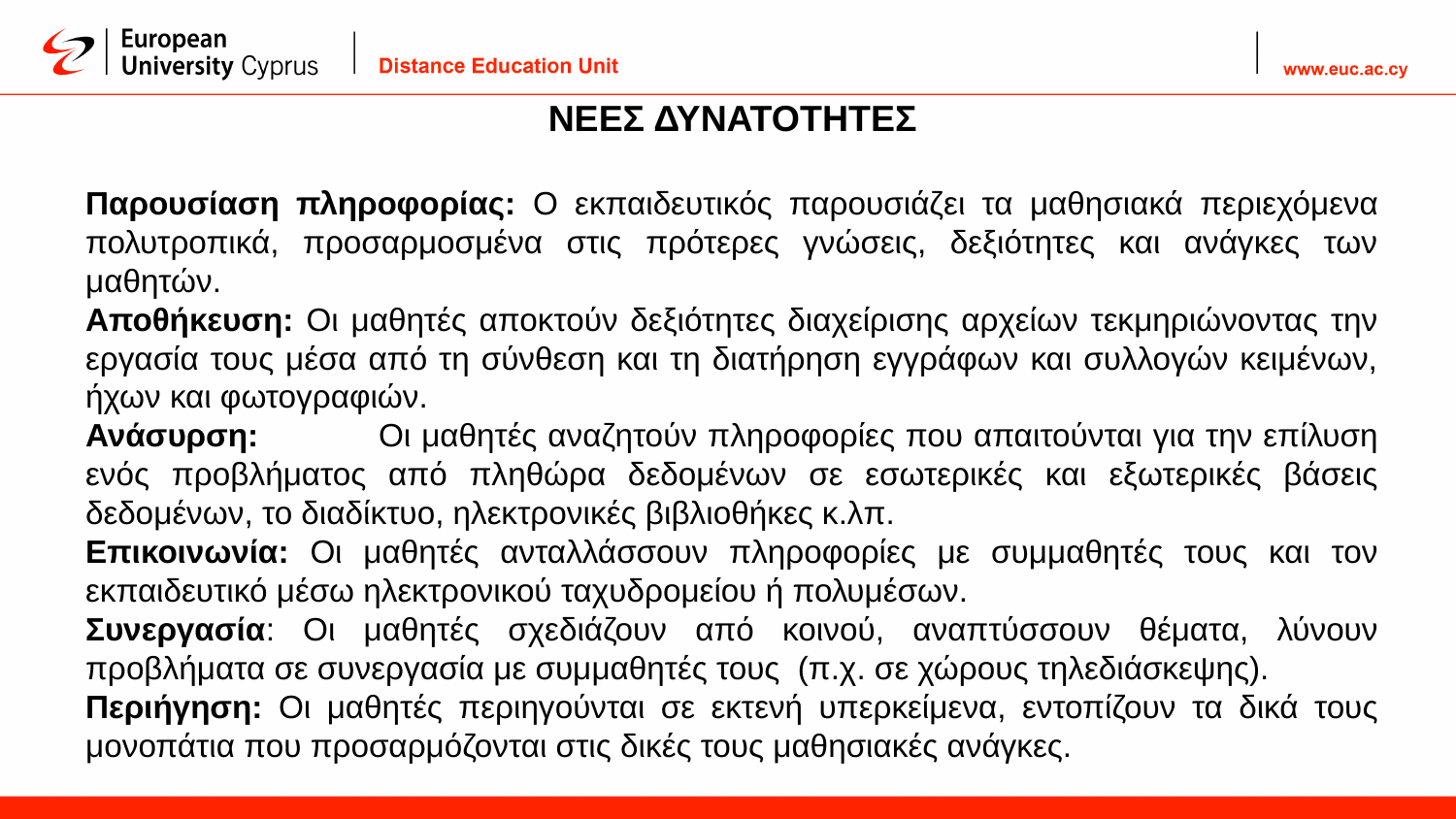

ΝΕΕΣ ΔΥΝΑΤΟΤΗΤΕΣ

Παρουσίαση πληροφορίας: Ο εκπαιδευτικός παρουσιάζει τα μαθησιακά περιεχόμενα πολυτροπικά, προσαρμοσμένα στις πρότερες γνώσεις, δεξιότητες και ανάγκες των μαθητών.
Αποθήκευση: Οι μαθητές αποκτούν δεξιότητες διαχείρισης αρχείων τεκμηριώνοντας την εργασία τους μέσα από τη σύνθεση και τη διατήρηση εγγράφων και συλλογών κειμένων, ήχων και φωτογραφιών.
Ανάσυρση: 	Οι μαθητές αναζητούν πληροφορίες που απαιτούνται για την επίλυση ενός προβλήματος από πληθώρα δεδομένων σε εσωτερικές και εξωτερικές βάσεις δεδομένων, το διαδίκτυο, ηλεκτρονικές βιβλιοθήκες κ.λπ.
Επικοινωνία: Οι μαθητές ανταλλάσσουν πληροφορίες με συμμαθητές τους και τον εκπαιδευτικό μέσω ηλεκτρονικού ταχυδρομείου ή πολυμέσων.
Συνεργασία: Οι μαθητές σχεδιάζουν από κοινού, αναπτύσσουν θέματα, λύνουν προβλήματα σε συνεργασία με συμμαθητές τους  (π.χ. σε χώρους τηλεδιάσκεψης).
Περιήγηση: Οι μαθητές περιηγούνται σε εκτενή υπερκείμενα, εντοπίζουν τα δικά τους μονοπάτια που προσαρμόζονται στις δικές τους μαθησιακές ανάγκες.